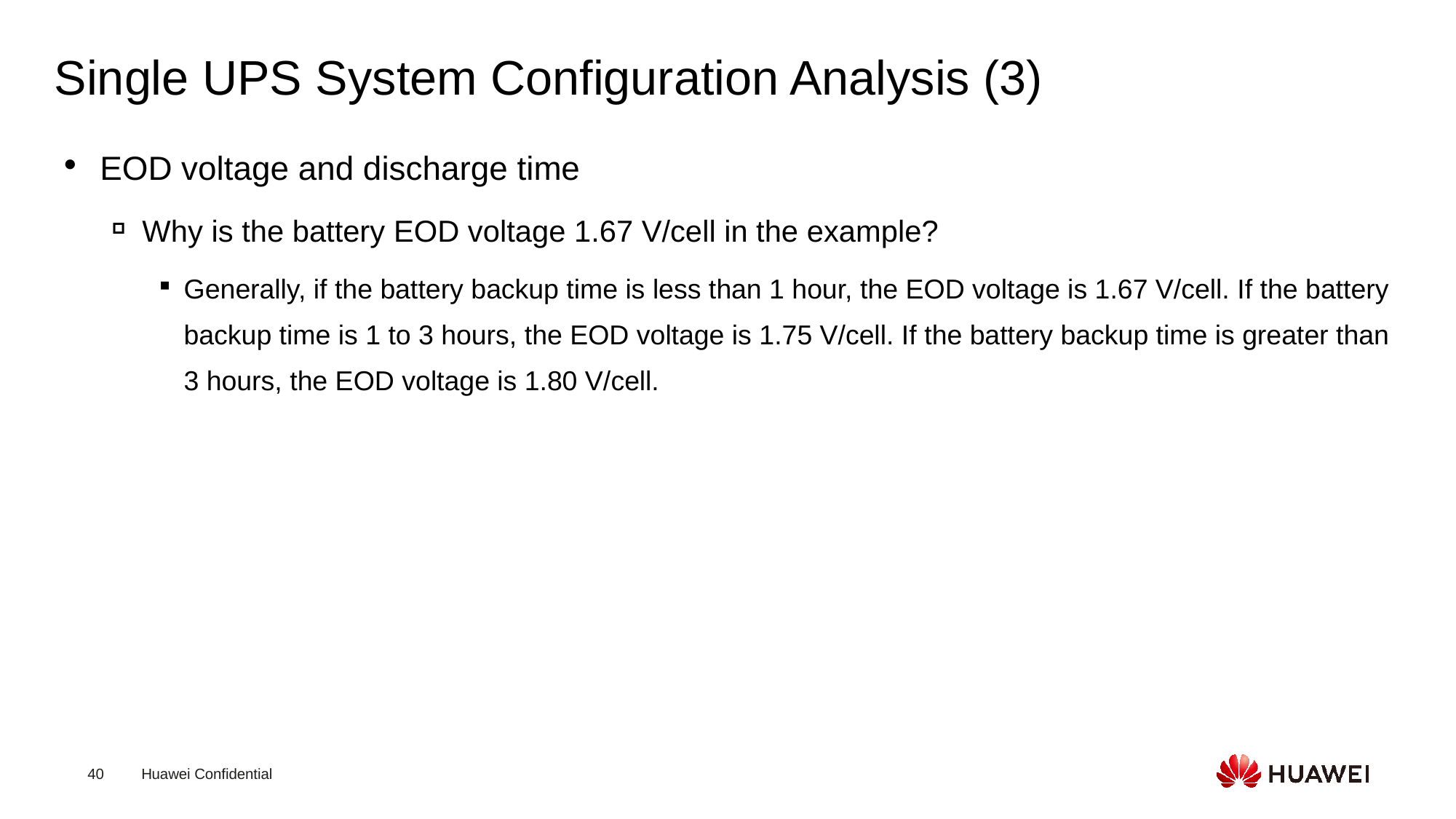

# Single UPS System Configuration Analysis (3)
EOD voltage and discharge time
Why is the battery EOD voltage 1.67 V/cell in the example?
Generally, if the battery backup time is less than 1 hour, the EOD voltage is 1.67 V/cell. If the battery backup time is 1 to 3 hours, the EOD voltage is 1.75 V/cell. If the battery backup time is greater than 3 hours, the EOD voltage is 1.80 V/cell.